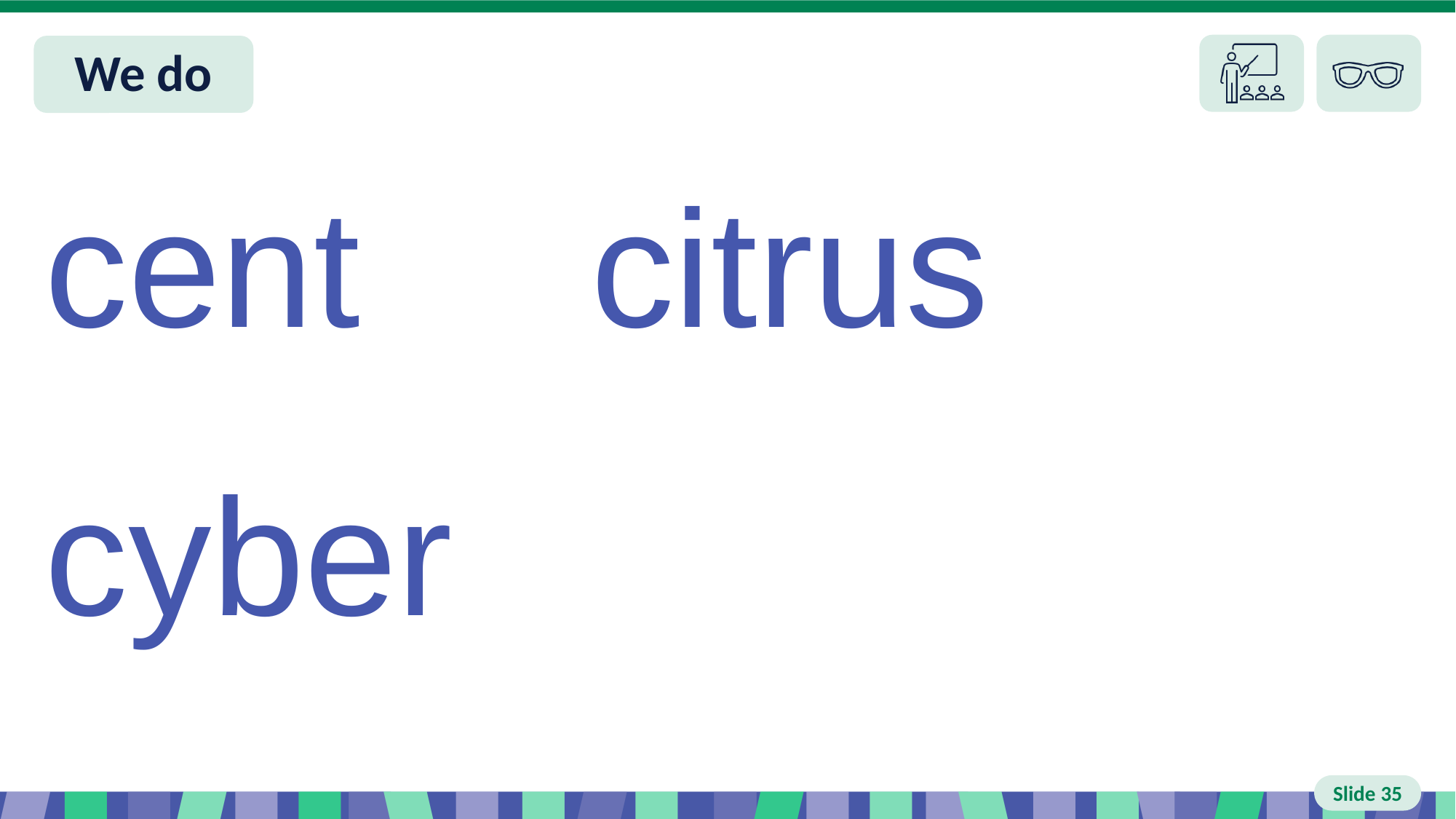

# Slide 35 We do
cent     citrus
cyber